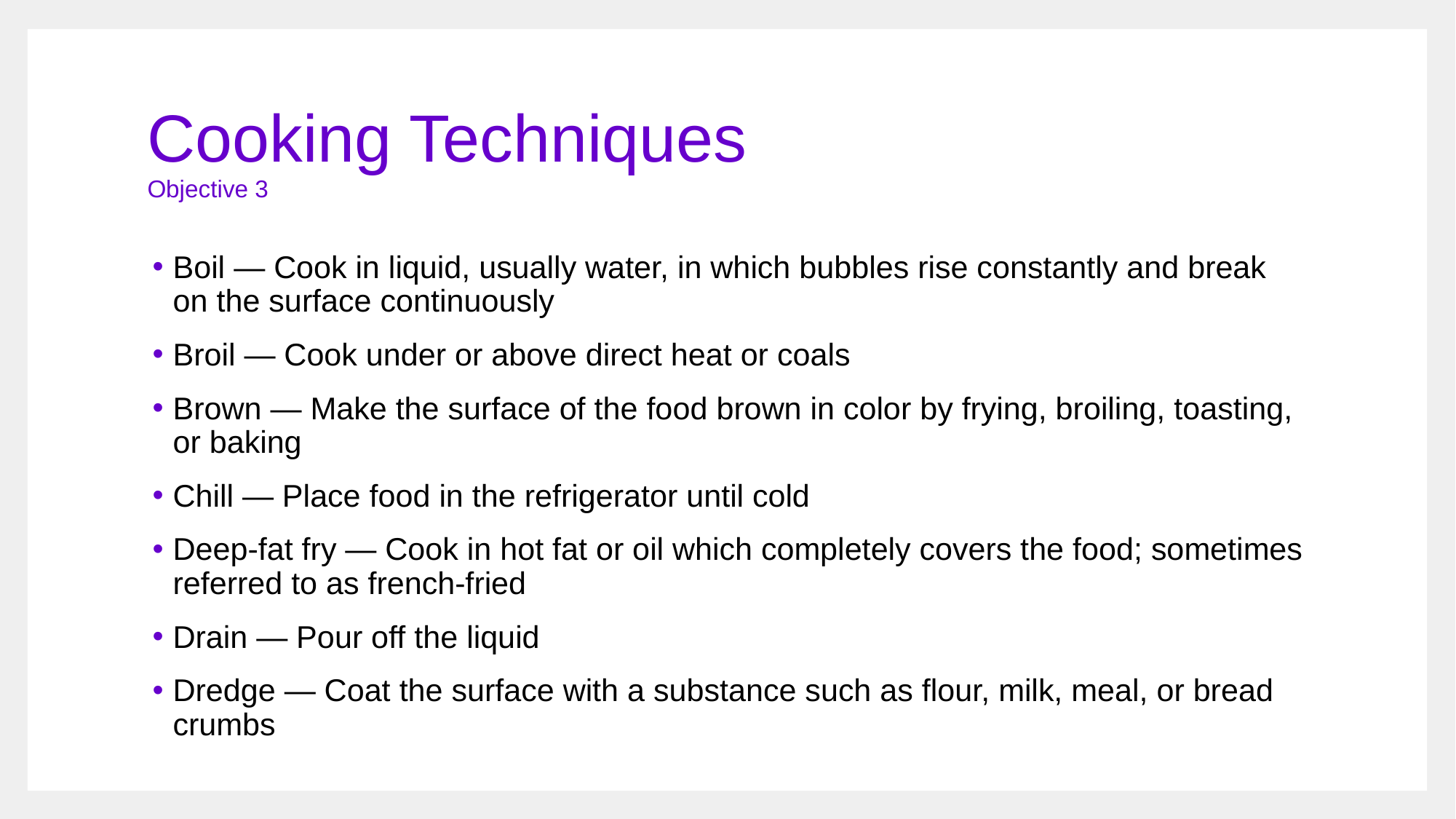

# Cooking Techniques Objective 3
Boil — Cook in liquid, usually water, in which bubbles rise constantly and break on the surface continuously
Broil — Cook under or above direct heat or coals
Brown — Make the surface of the food brown in color by frying, broiling, toasting, or baking
Chill — Place food in the refrigerator until cold
Deep-fat fry — Cook in hot fat or oil which completely covers the food; sometimes referred to as french-fried
Drain — Pour off the liquid
Dredge — Coat the surface with a substance such as flour, milk, meal, or bread crumbs